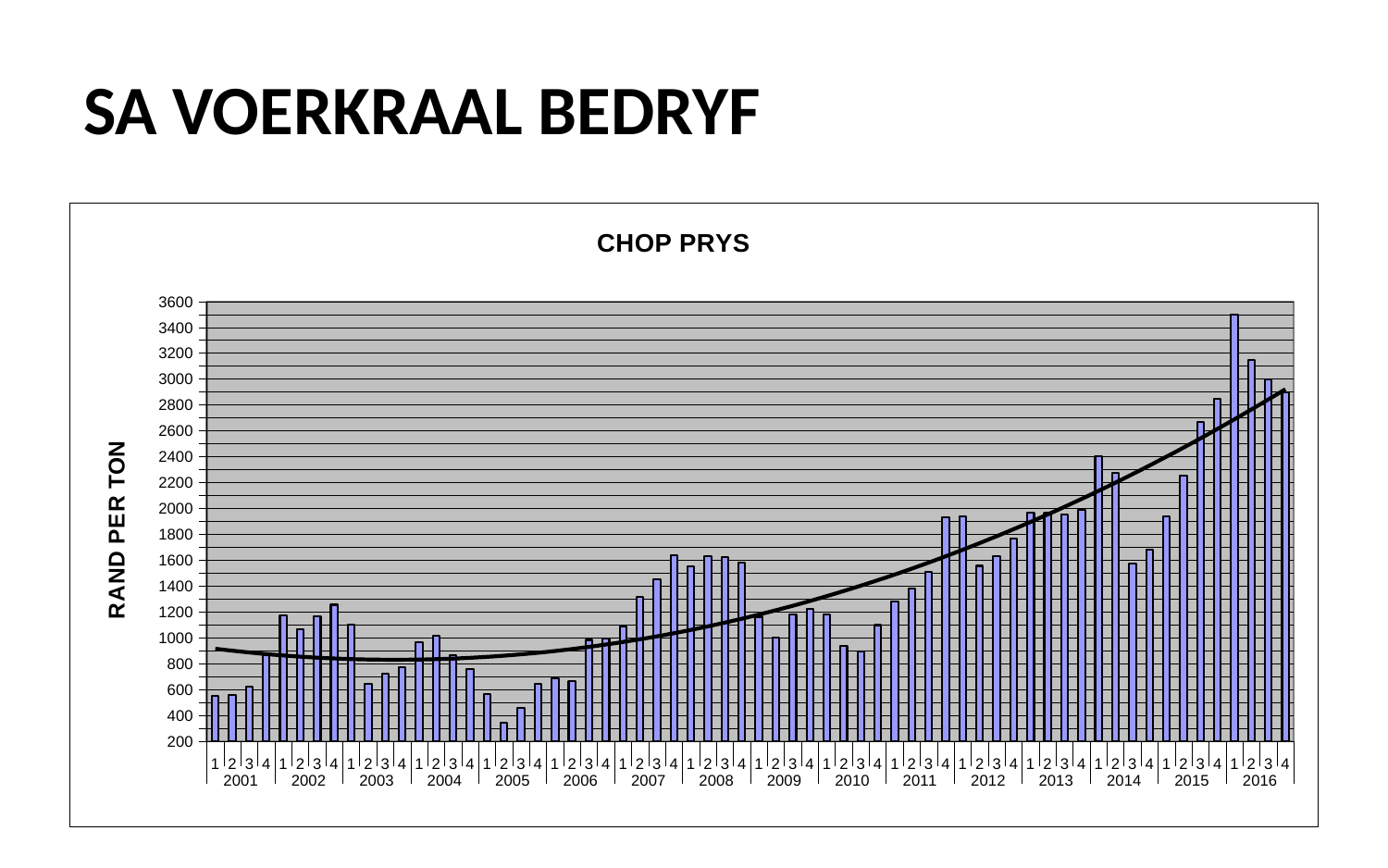

# SA VOERKRAAL BEDRYF

### Chart: CHOP PRYS

| Category | CHOP PRICE |
|---|---|
| 1 | 548.0 |
| 2 | 555.0 |
| 3 | 621.0 |
| 4 | 868.0 |
| 1 | 1174.0 |
| 2 | 1062.0 |
| 3 | 1168.0 |
| 4 | 1254.0 |
| 1 | 1099.0 |
| 2 | 641.0 |
| 3 | 720.0 |
| 4 | 770.0 |
| 1 | 963.0000000000001 |
| 2 | 1014.0 |
| 3 | 867.0 |
| 4 | 760.0 |
| 1 | 562.0 |
| 2 | 344.0 |
| 3 | 455.0 |
| 4 | 642.0 |
| 1 | 684.0 |
| 2 | 663.0 |
| 3 | 982.0 |
| 4 | 991.0 |
| 1 | 1087.0 |
| 2 | 1316.0 |
| 3 | 1453.0 |
| 4 | 1637.0 |
| 1 | 1551.0 |
| 2 | 1629.0 |
| 3 | 1620.0 |
| 4 | 1583.0 |
| 1 | 1161.0 |
| 2 | 1003.0 |
| 3 | 1176.0 |
| 4 | 1221.0 |
| 1 | 1182.0 |
| 2 | 935.0 |
| 3 | 893.0 |
| 4 | 1097.0 |
| 1 | 1277.0 |
| 2 | 1378.0 |
| 3 | 1507.0 |
| 4 | 1932.9999999999998 |
| 1 | 1939.9999999999998 |
| 2 | 1555.0 |
| 3 | 1630.0 |
| 4 | 1763.0 |
| 1 | 1965.0 |
| 2 | 1963.0 |
| 3 | 1950.0 |
| 4 | 1991.0 |
| 1 | 2400.0 |
| 2 | 2275.0 |
| 3 | 1575.0 |
| 4 | 1682.0 |
| 1 | 1935.0 |
| 2 | 2252.0 |
| 3 | 2668.0 |
| 4 | 2850.0 |
| 1 | 3500.0 |
| 2 | 3150.0 |
| 3 | 3000.0 |
| 4 | 2900.0 |